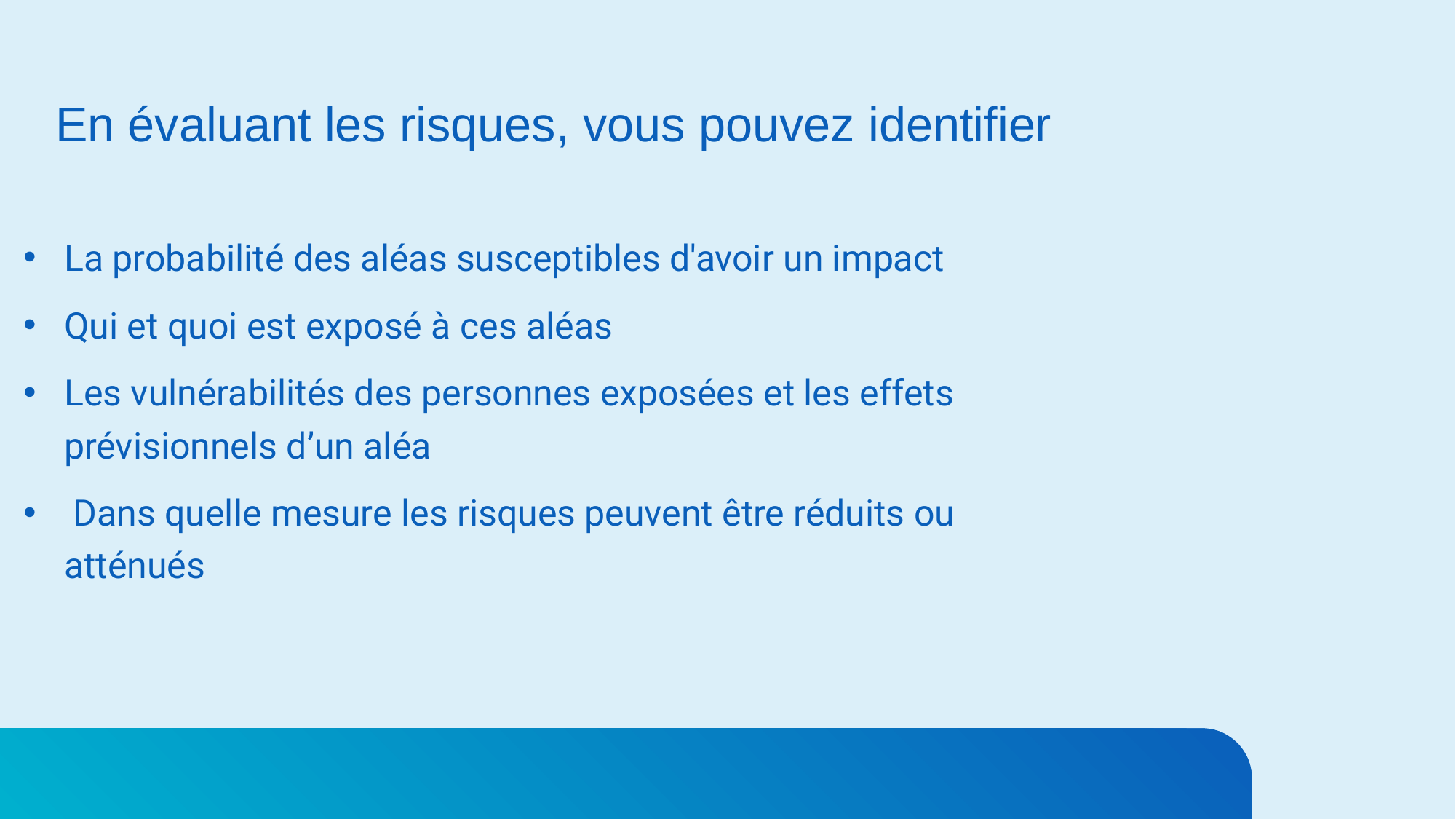

# En évaluant les risques, vous pouvez identifier
La probabilité des aléas susceptibles d'avoir un impact
Qui et quoi est exposé à ces aléas
Les vulnérabilités des personnes exposées et les effets prévisionnels d’un aléa
 Dans quelle mesure les risques peuvent être réduits ou atténués